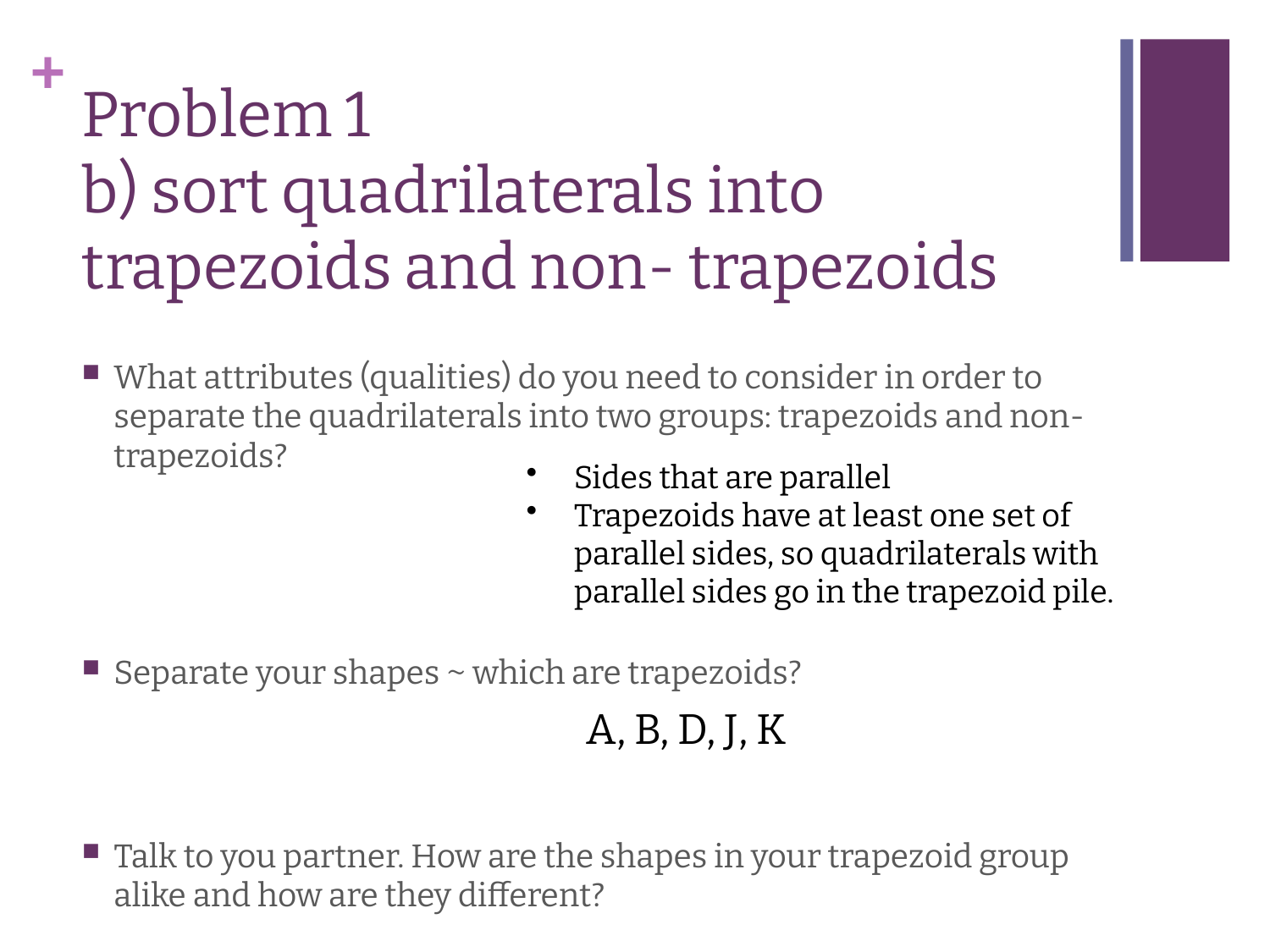

# Problem 1 b) sort quadrilaterals into trapezoids and non- trapezoids
What attributes (qualities) do you need to consider in order to separate the quadrilaterals into two groups: trapezoids and non-trapezoids?

Separate your shapes ~ which are trapezoids?

Talk to you partner. How are the shapes in your trapezoid group alike and how are they different?
Sides that are parallel
Trapezoids have at least one set of parallel sides, so quadrilaterals with parallel sides go in the trapezoid pile.
A, B, D, J, K